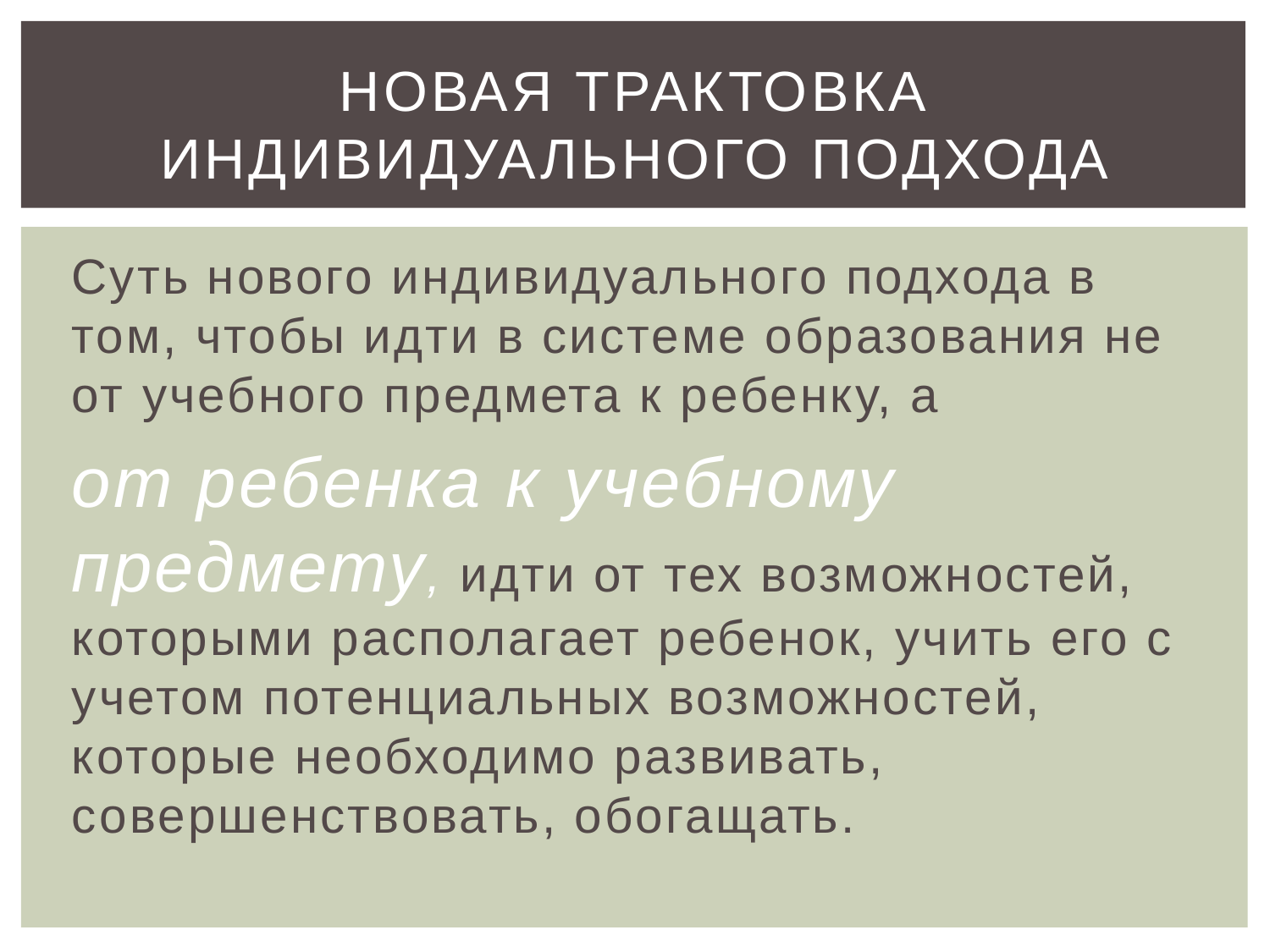

# Новая трактовка индивидуального подхода
Суть нового индивидуального подхода в том, чтобы идти в системе образования не от учебного предмета к ребенку, а
от ребенка к учебному предмету, идти от тех возможностей, которыми располагает ребенок, учить его с учетом потенциальных возможностей, которые необходимо развивать, совершенствовать, обогащать.